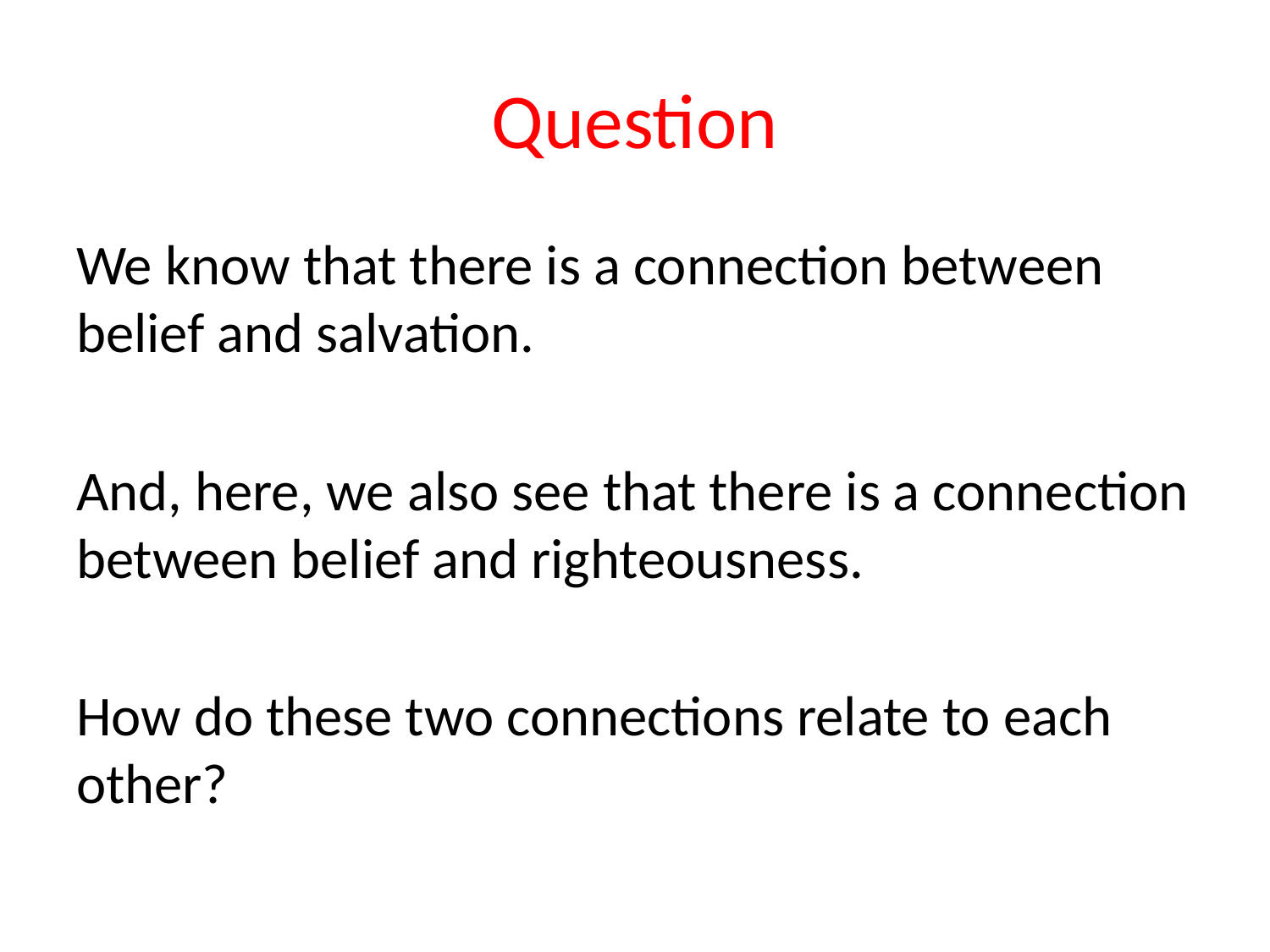

# Question
We know that there is a connection between belief and salvation.

And, here, we also see that there is a connection between belief and righteousness.

How do these two connections relate to each other?